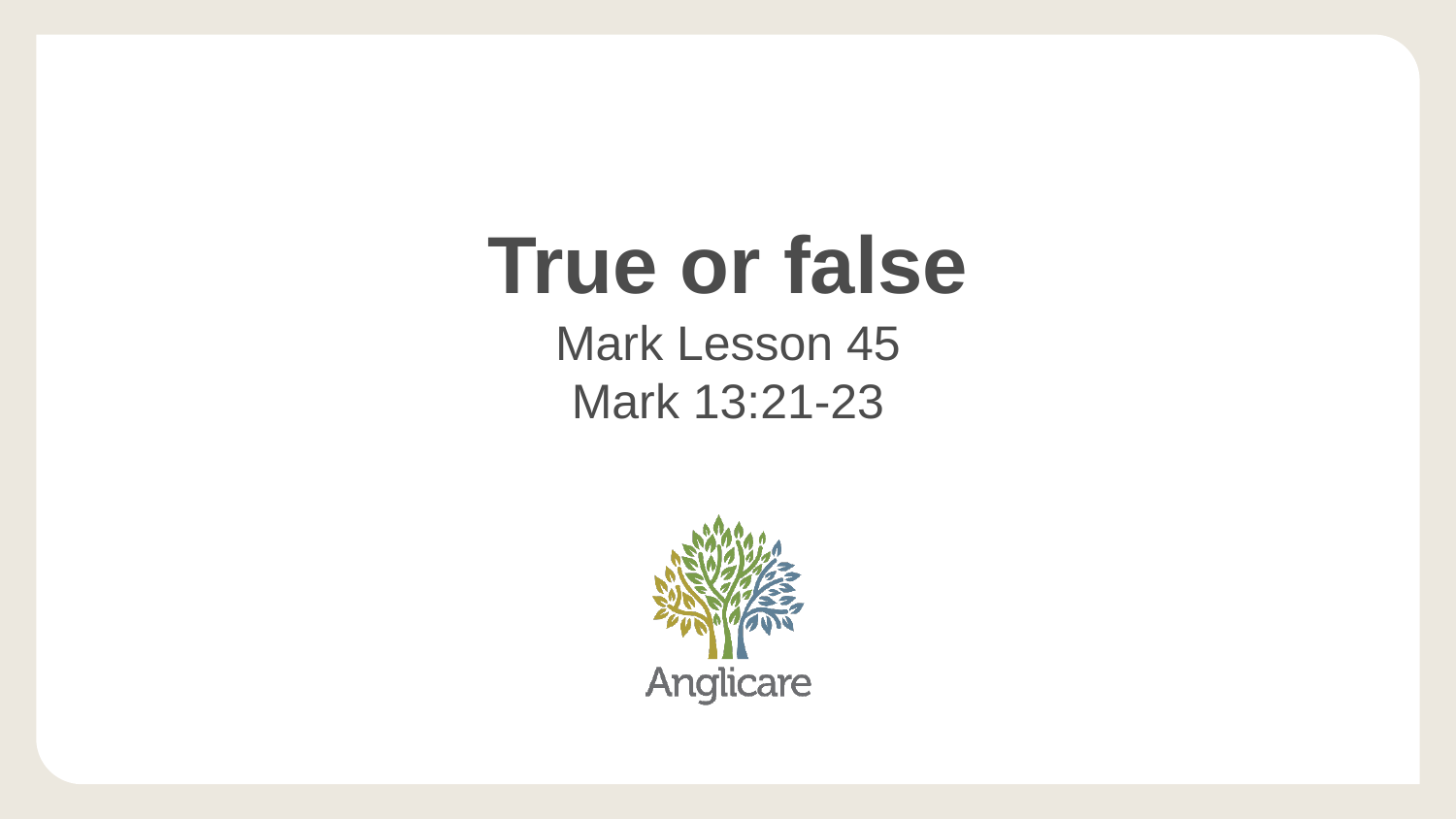

# True or false
Mark Lesson 45
Mark 13:21-23